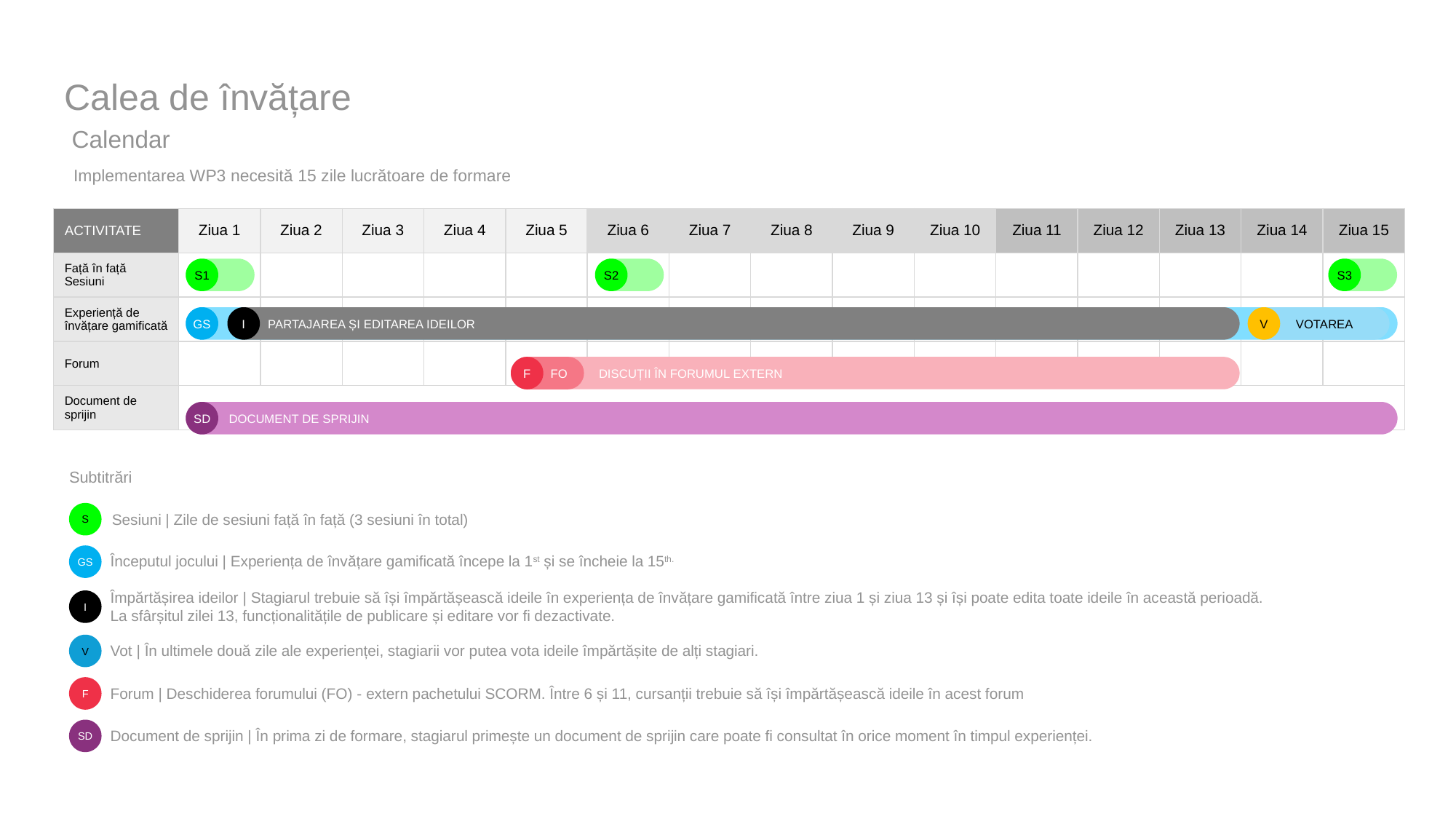

Calea de învățare
Calendar
Implementarea WP3 necesită 15 zile lucrătoare de formare
| ACTIVITATE | Ziua 1 | Ziua 2 | Ziua 3 | Ziua 4 | Ziua 5 | Ziua 6 | Ziua 7 | Ziua 8 | Ziua 9 | Ziua 10 | Ziua 11 | Ziua 12 | Ziua 13 | Ziua 14 | Ziua 15 |
| --- | --- | --- | --- | --- | --- | --- | --- | --- | --- | --- | --- | --- | --- | --- | --- |
| Față în față Sesiuni |  |  |  |  |  |  |  |  |  |  |  |  |  |  |  |
| Experiență de învățare gamificată |  |  |  |  |  |  |  |  |  |  |  |  |  |  |  |
| Forum |  |  |  |  |  |  |  |  |  |  |  |  |  |  |  |
| Document de sprijin |  |  |  |  |  |  |  |  |  |  |  |  |  |  |  |
S1

S2
S3

GS
I
V

      PARTAJAREA ȘI EDITAREA IDEILOR
         VOTAREA
F
       FO
                     DISCUȚII ÎN FORUMUL EXTERN
SD
        DOCUMENT DE SPRIJIN
Subtitrări
S
Sesiuni | Zile de sesiuni față în față (3 sesiuni în total)
GS
Începutul jocului | Experiența de învățare gamificată începe la 1st și se încheie la 15th.
Împărtășirea ideilor | Stagiarul trebuie să își împărtășească ideile în experiența de învățare gamificată între ziua 1 și ziua 13 și își poate edita toate ideile în această perioadă.
La sfârșitul zilei 13, funcționalitățile de publicare și editare vor fi dezactivate.
I
V
Vot | În ultimele două zile ale experienței, stagiarii vor putea vota ideile împărtășite de alți stagiari.
F
Forum | Deschiderea forumului (FO) - extern pachetului SCORM. Între 6 și 11, cursanții trebuie să își împărtășească ideile în acest forum
SD
Document de sprijin | În prima zi de formare, stagiarul primește un document de sprijin care poate fi consultat în orice moment în timpul experienței.